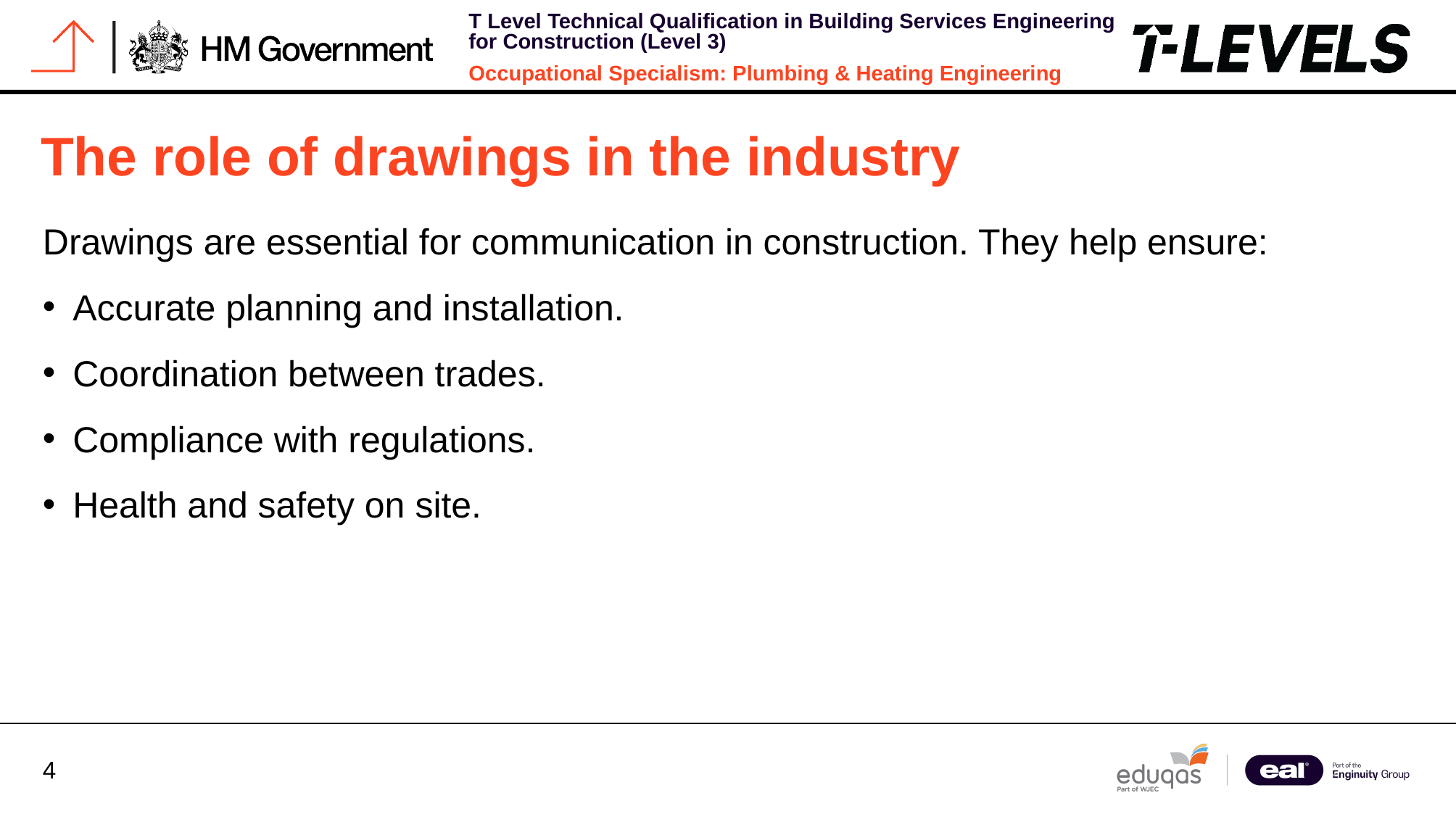

# The role of drawings in the industry
Drawings are essential for communication in construction. They help ensure:
Accurate planning and installation.
Coordination between trades.
Compliance with regulations.
Health and safety on site.